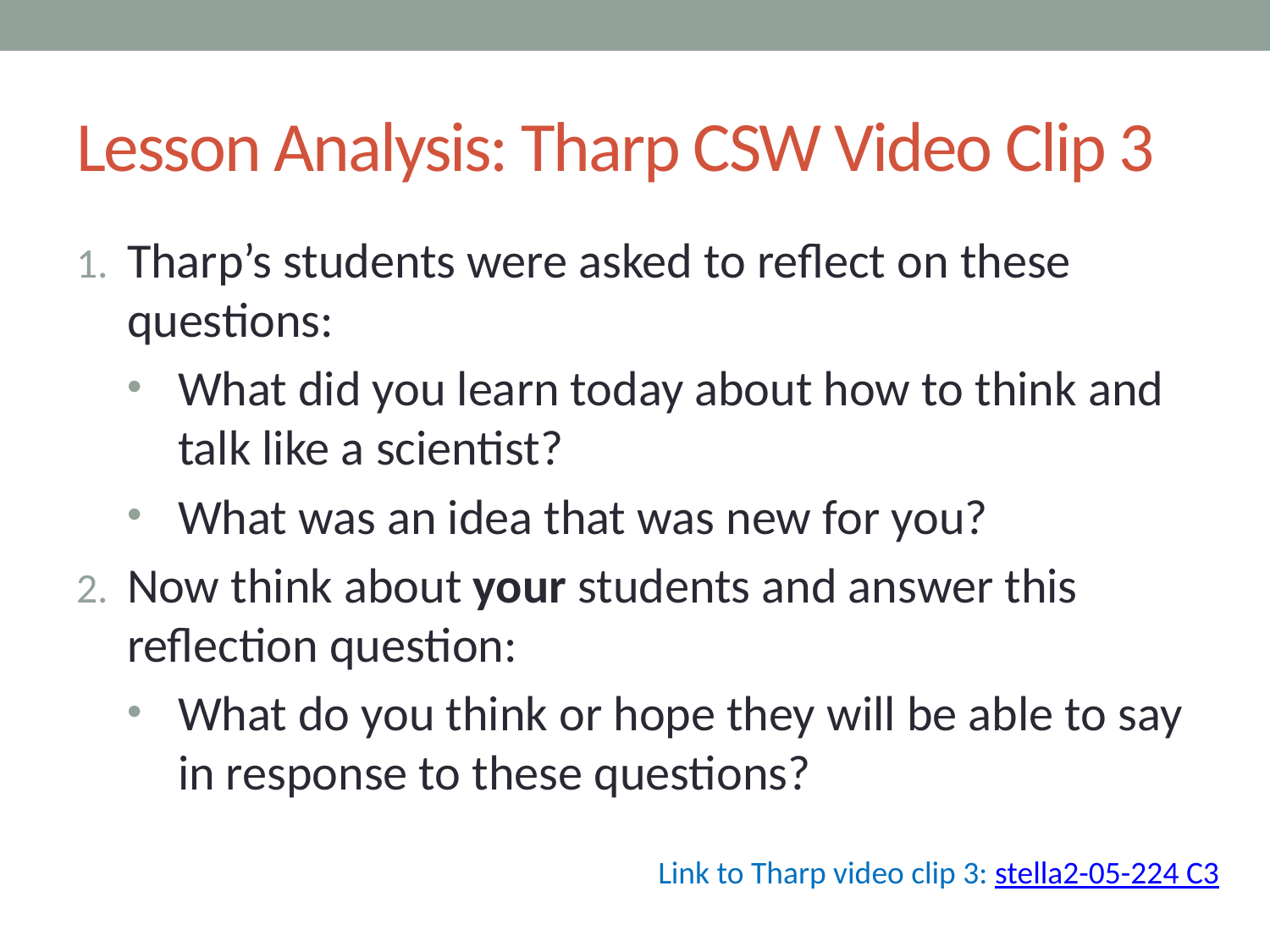

# Lesson Analysis: Tharp CSW Video Clip 3
Tharp’s students were asked to reflect on these questions:
What did you learn today about how to think and talk like a scientist?
What was an idea that was new for you?
Now think about your students and answer this reflection question:
What do you think or hope they will be able to say in response to these questions?

Link to Tharp video clip 3: stella2-05-224 C3